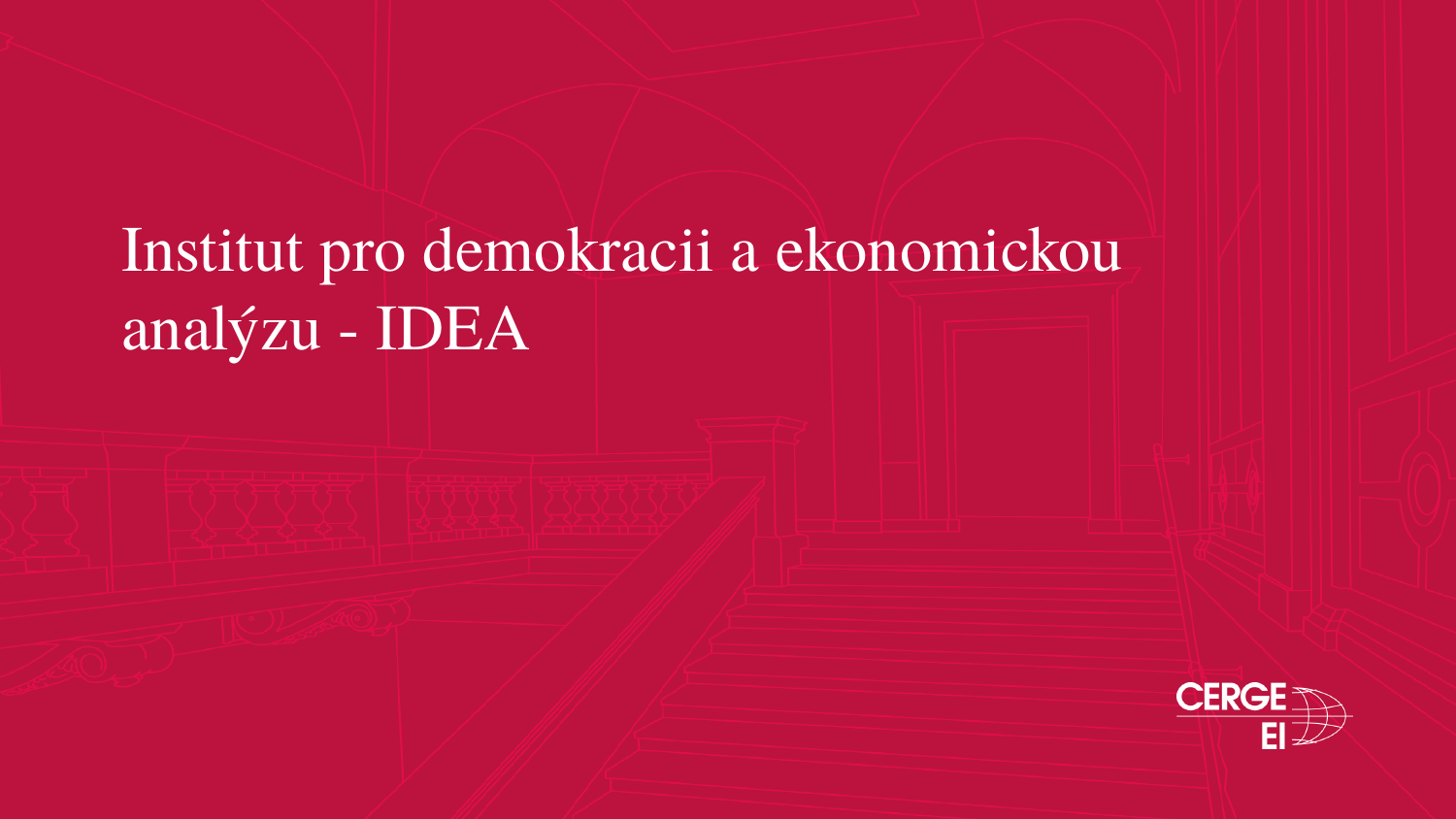

Institut pro demokracii a ekonomickou analýzu - IDEA